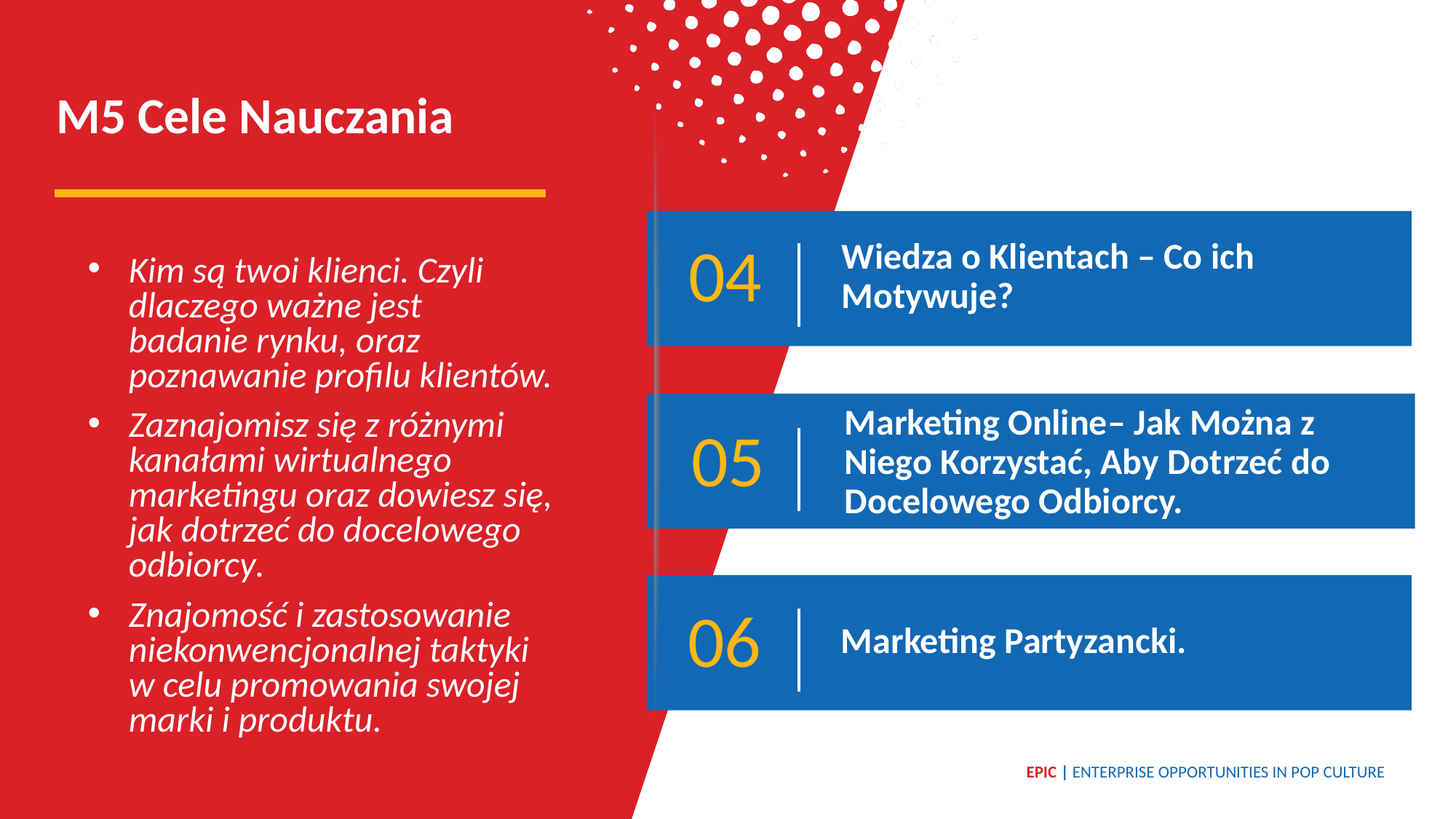

M5 Cele Nauczania
04
Wiedza o Klientach – Co ich Motywuje?
Kim są twoi klienci. Czyli dlaczego ważne jest               badanie rynku, oraz poznawanie profilu klientów.
Zaznajomisz się z różnymi kanałami wirtualnego marketingu oraz dowiesz się, jak dotrzeć do docelowego odbiorcy.
Znajomość i zastosowanie niekonwencjonalnej taktyki
w celu promowania swojej marki i produktu.
Marketing Online– Jak Można z Niego Korzystać, Aby Dotrzeć do Docelowego Odbiorcy.
05
Marketing Partyzancki.
06